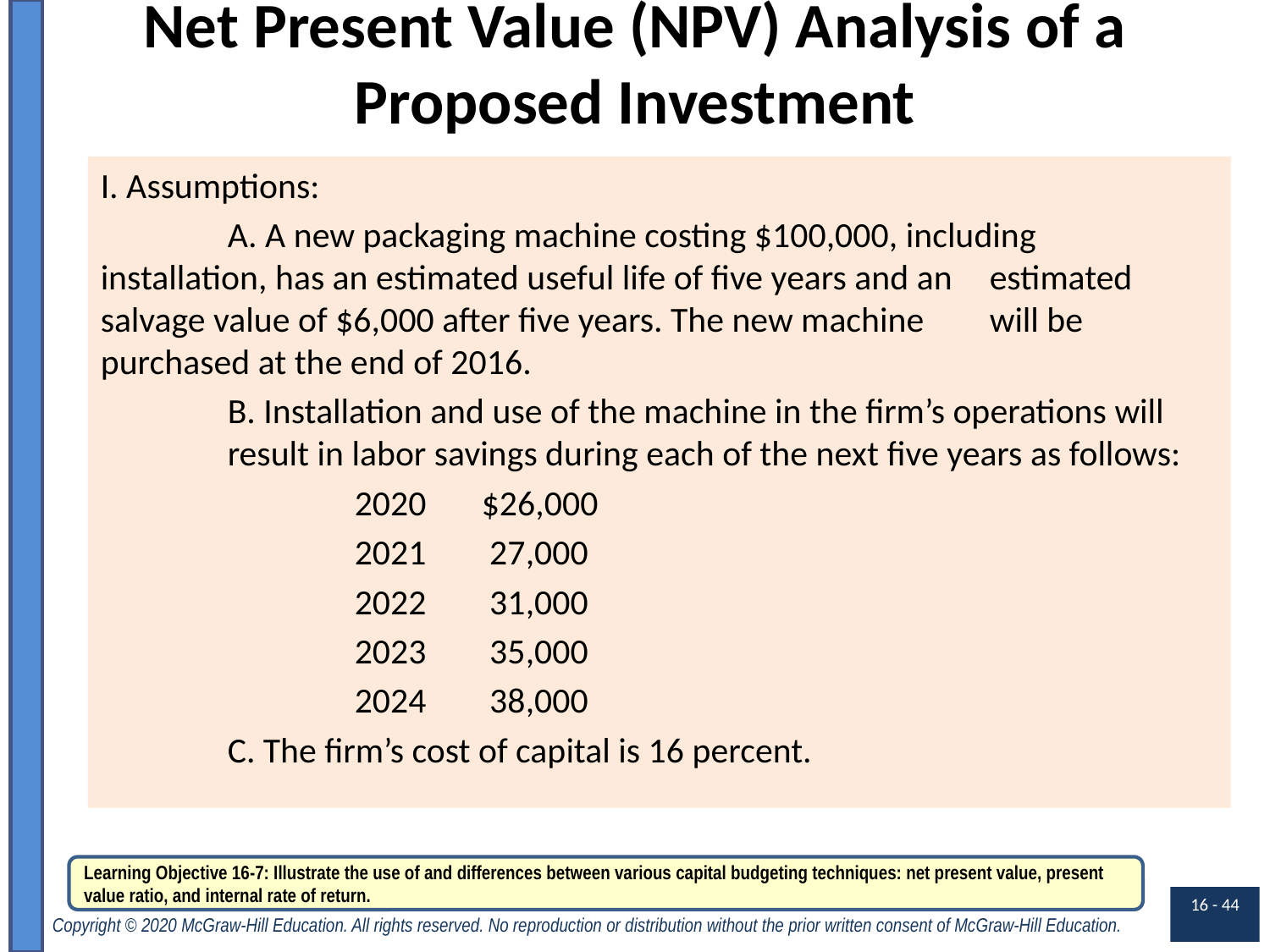

# Net Present Value (NPV) Analysis of a Proposed Investment
I. Assumptions:
	A. A new packaging machine costing $100,000, including 	installation, has an estimated useful life of five years and an 	estimated salvage value of $6,000 after five years. The new machine 	will be purchased at the end of 2016.
	B. Installation and use of the machine in the firm’s operations will 	result in labor savings during each of the next five years as follows:
		2020 	$26,000
		2021 	 27,000
		2022 	 31,000
		2023 	 35,000
		2024 	 38,000
	C. The firm’s cost of capital is 16 percent.
Learning Objective 16-7: Illustrate the use of and differences between various capital budgeting techniques: net present value, present value ratio, and internal rate of return.